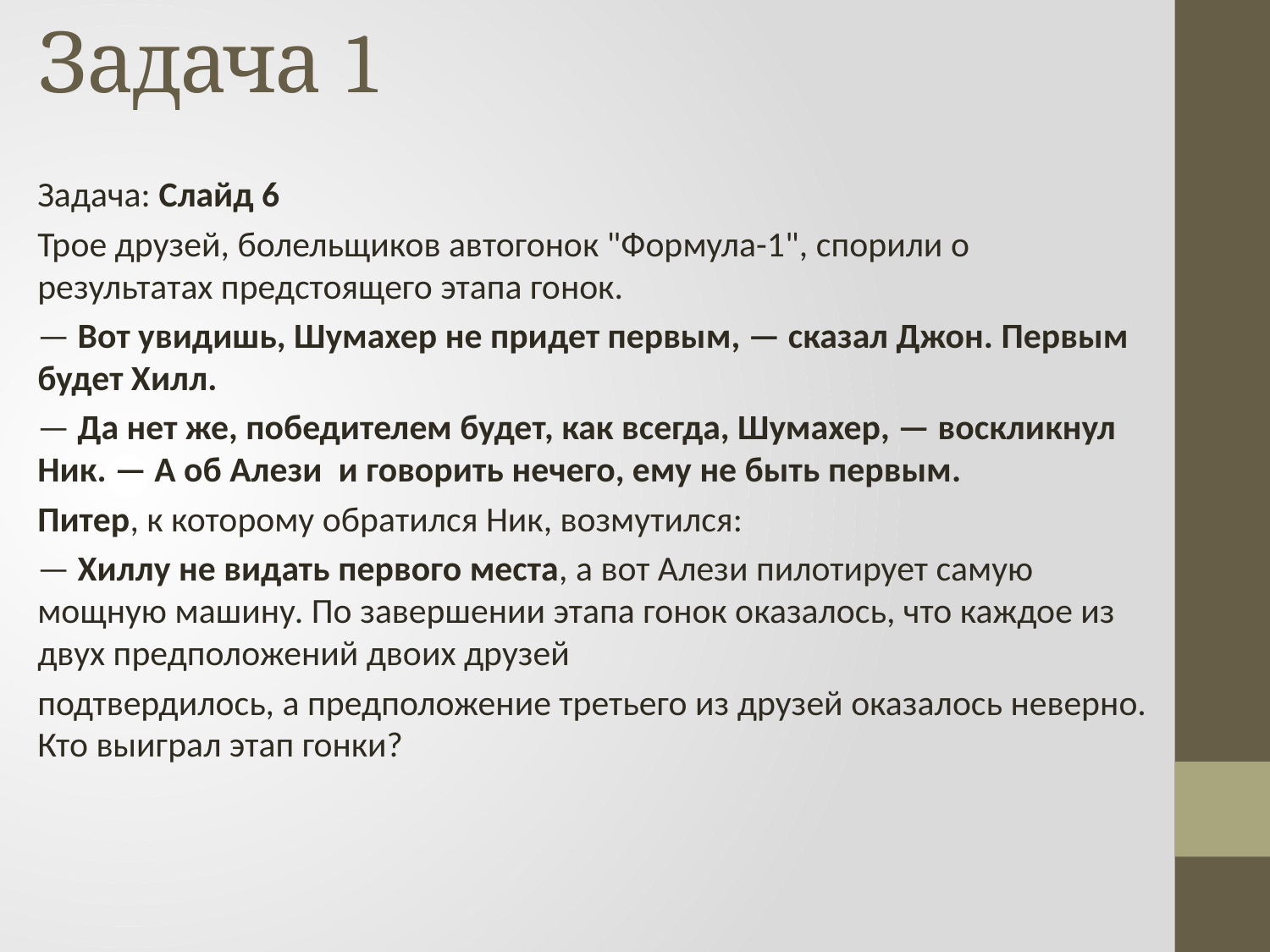

# Задача 1

Задача: Слайд 6
Трое друзей, болельщиков автогонок "Формула-1", спорили о результатах предстоящего этапа гонок.
— Вот увидишь, Шумахер не придет первым, — сказал Джон. Первым будет Хилл.
— Да нет же, победителем будет, как всегда, Шумахер, — воскликнул Ник. — А об Алези  и говорить нечего, ему не быть первым.
Питер, к которому обратился Ник, возмутился:
— Хиллу не видать первого места, а вот Алези пилотирует самую мощную машину. По завершении этапа гонок оказалось, что каждое из двух предположений двоих друзей
подтвердилось, а предположение третьего из друзей оказалось неверно. Кто выиграл этап гонки?